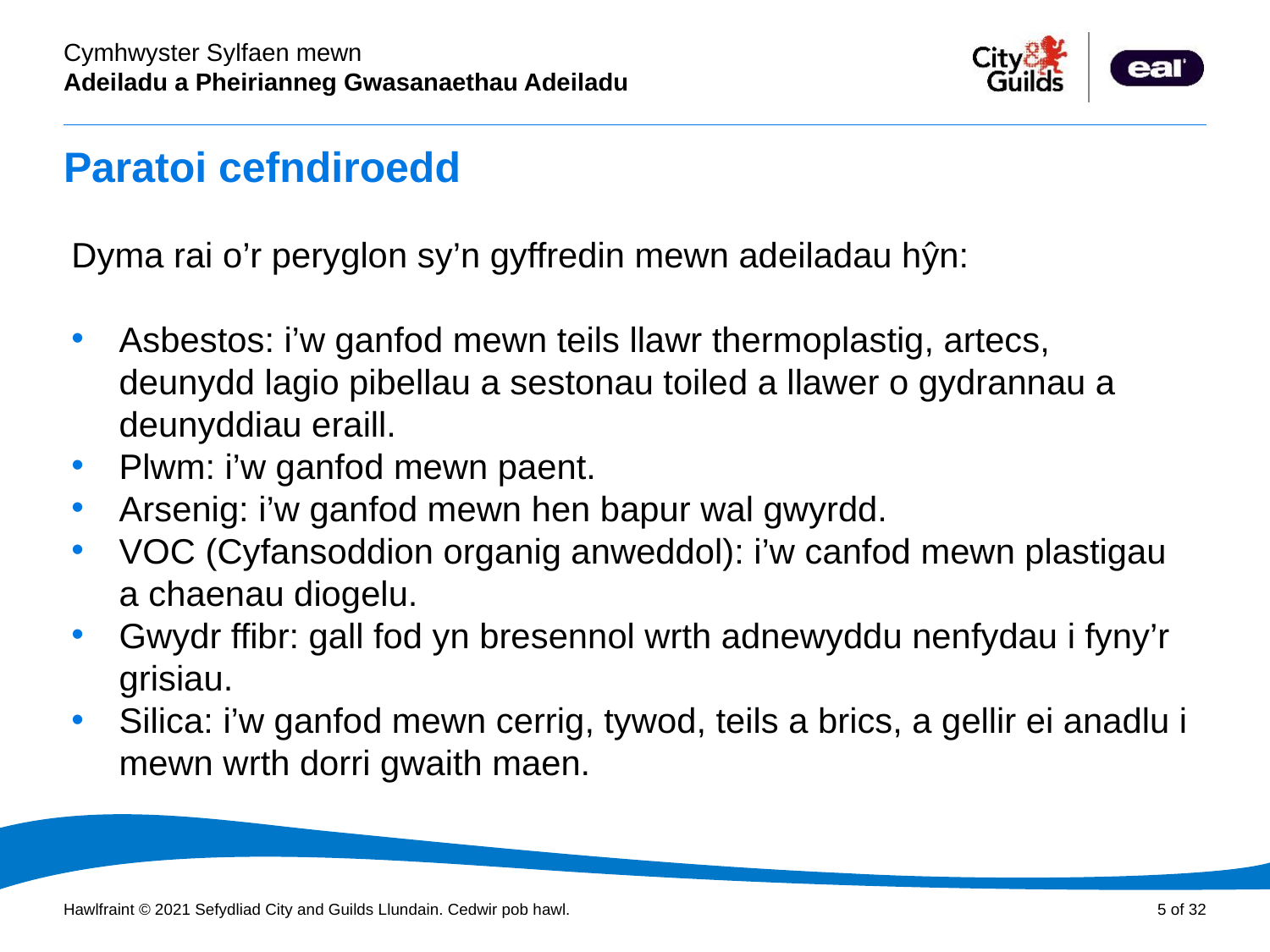

# Paratoi cefndiroedd
Dyma rai o’r peryglon sy’n gyffredin mewn adeiladau hŷn:

Asbestos: i’w ganfod mewn teils llawr thermoplastig, artecs, deunydd lagio pibellau a sestonau toiled a llawer o gydrannau a deunyddiau eraill.
Plwm: i’w ganfod mewn paent.
Arsenig: i’w ganfod mewn hen bapur wal gwyrdd.
VOC (Cyfansoddion organig anweddol): i’w canfod mewn plastigau a chaenau diogelu.
Gwydr ffibr: gall fod yn bresennol wrth adnewyddu nenfydau i fyny’r grisiau.
Silica: i’w ganfod mewn cerrig, tywod, teils a brics, a gellir ei anadlu i mewn wrth dorri gwaith maen.